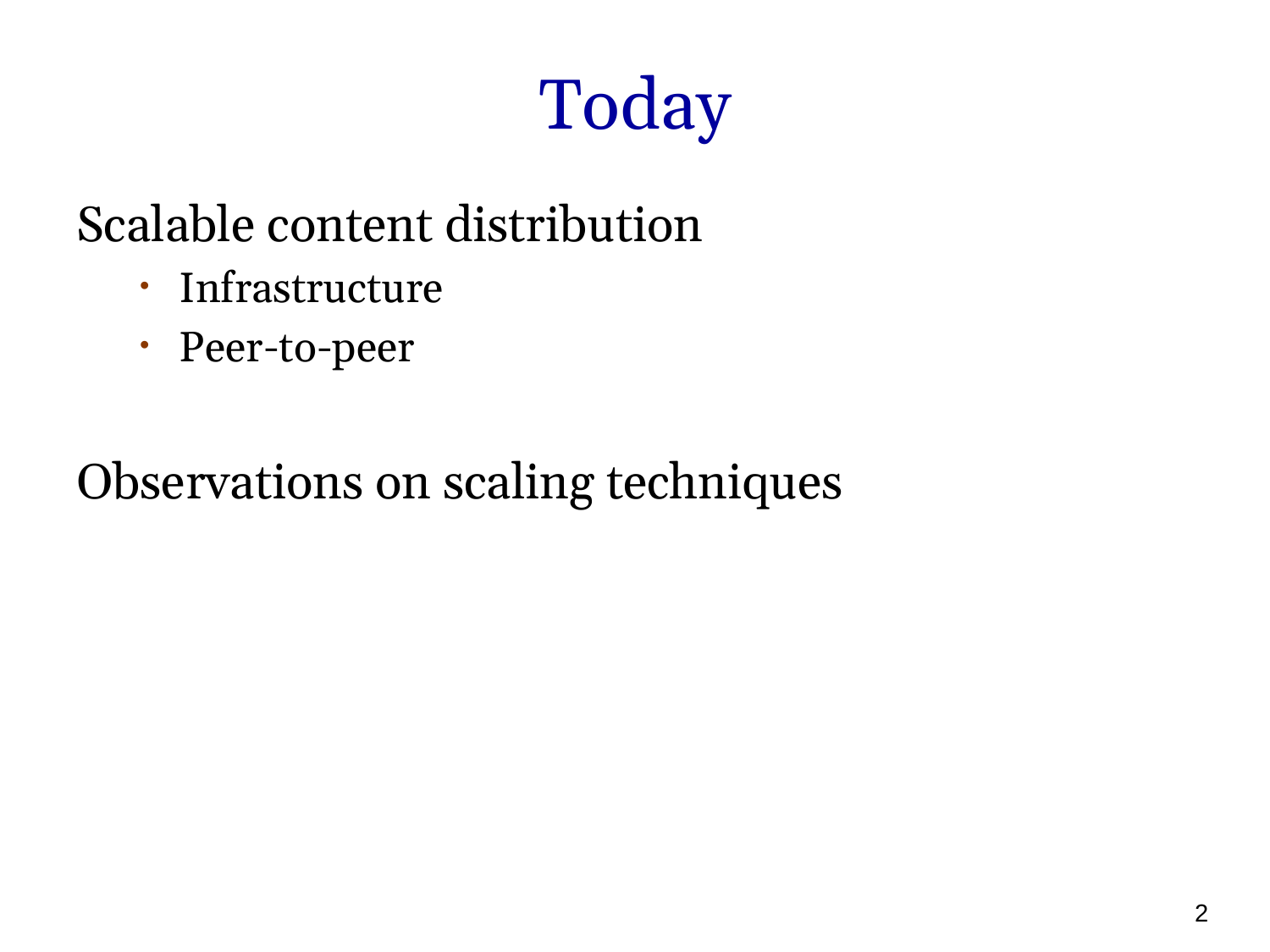

# Today
Scalable content distribution
Infrastructure
Peer-to-peer

Observations on scaling techniques
2